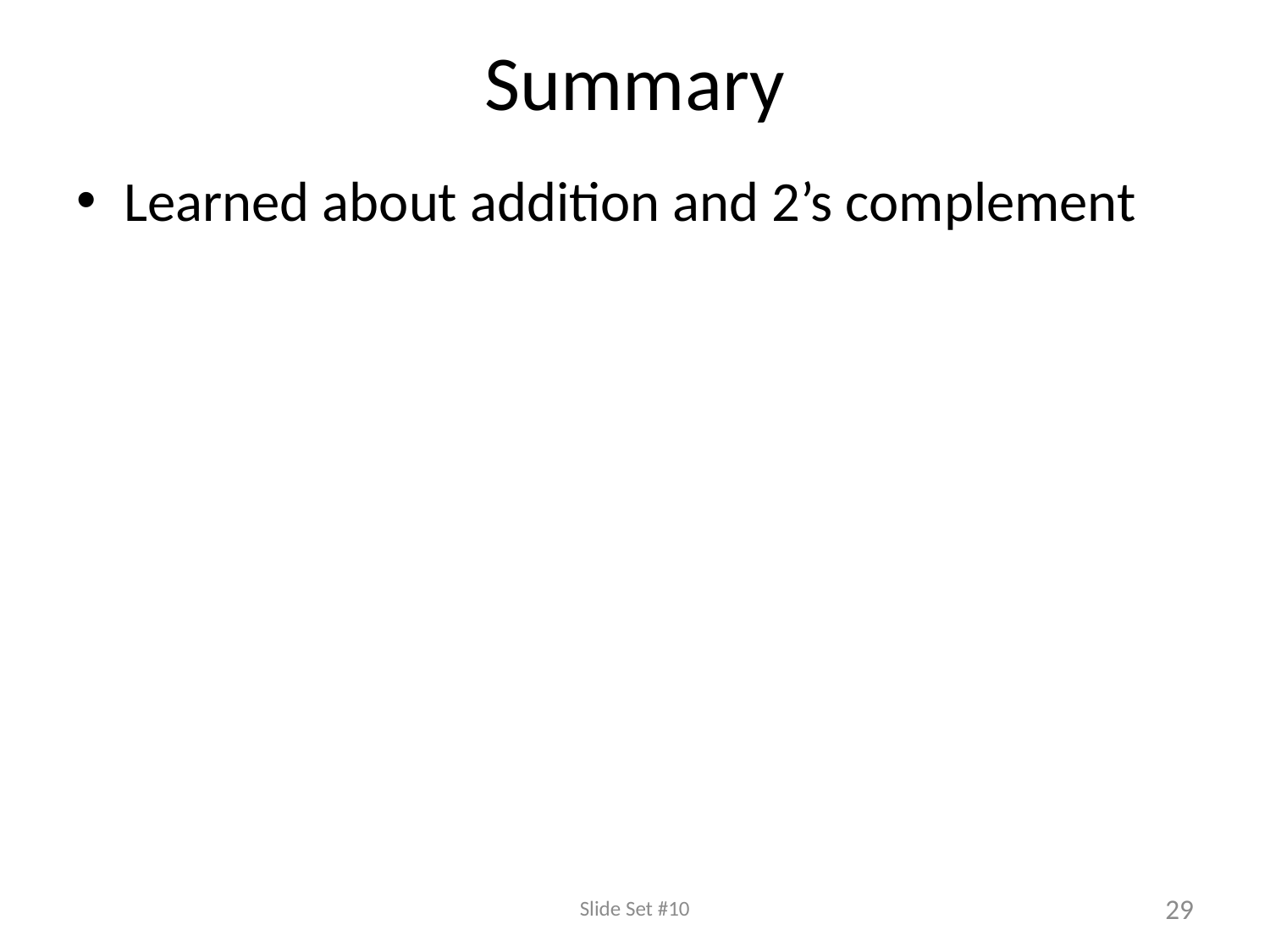

# Summary
Learned about addition and 2’s complement
Slide Set #10
29